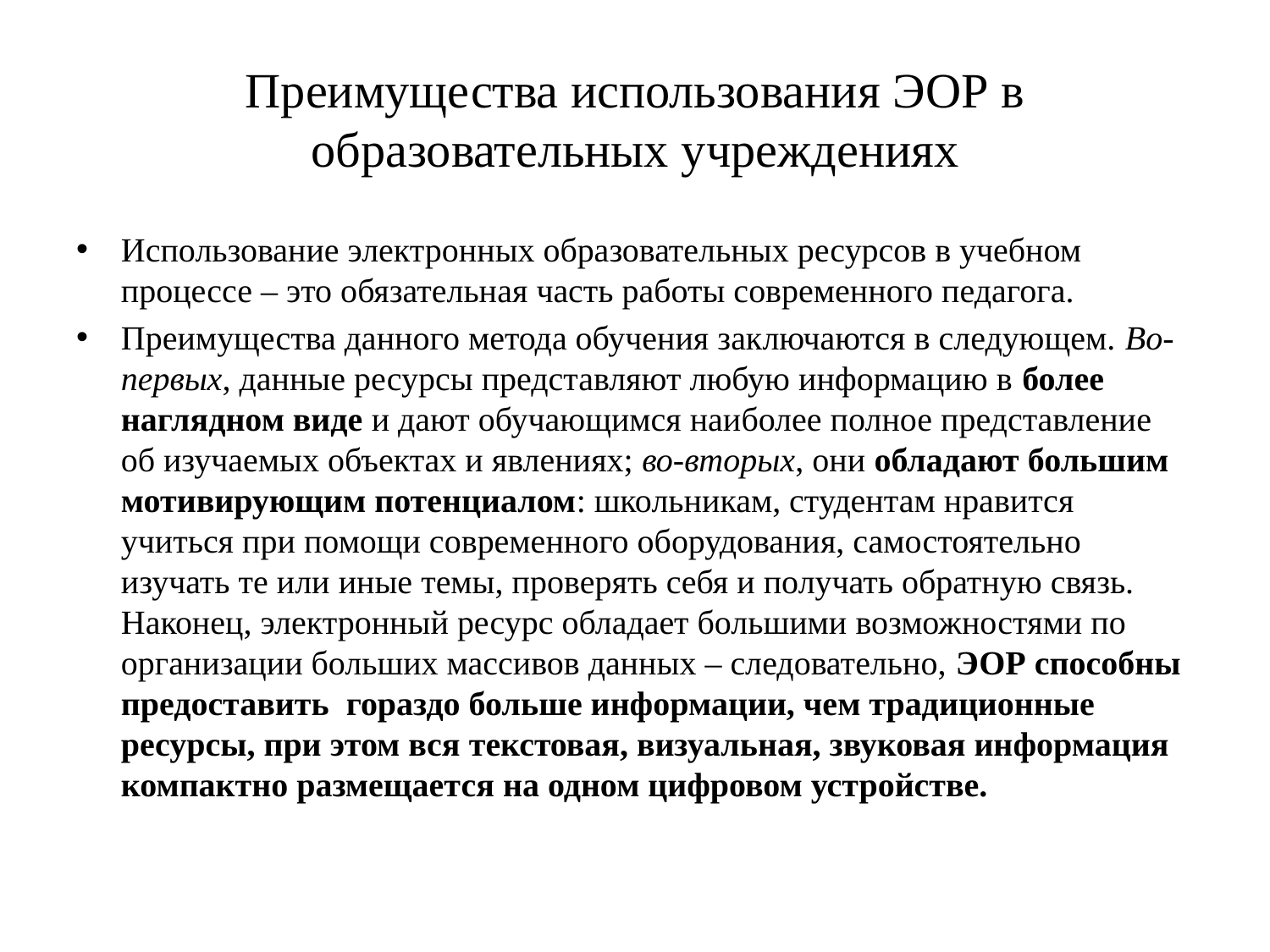

# Преимущества использования ЭОР в образовательных учреждениях
Использование электронных образовательных ресурсов в учебном процессе – это обязательная часть работы современного педагога.
Преимущества данного метода обучения заключаются в следующем. Во-первых, данные ресурсы представляют любую информацию в более наглядном виде и дают обучающимся наиболее полное представление об изучаемых объектах и явлениях; во-вторых, они обладают большим мотивирующим потенциалом: школьникам, студентам нравится учиться при помощи современного оборудования, самостоятельно изучать те или иные темы, проверять себя и получать обратную связь. Наконец, электронный ресурс обладает большими возможностями по организации больших массивов данных – следовательно, ЭОР способны предоставить  гораздо больше информации, чем традиционные ресурсы, при этом вся текстовая, визуальная, звуковая информация  компактно размещается на одном цифровом устройстве.